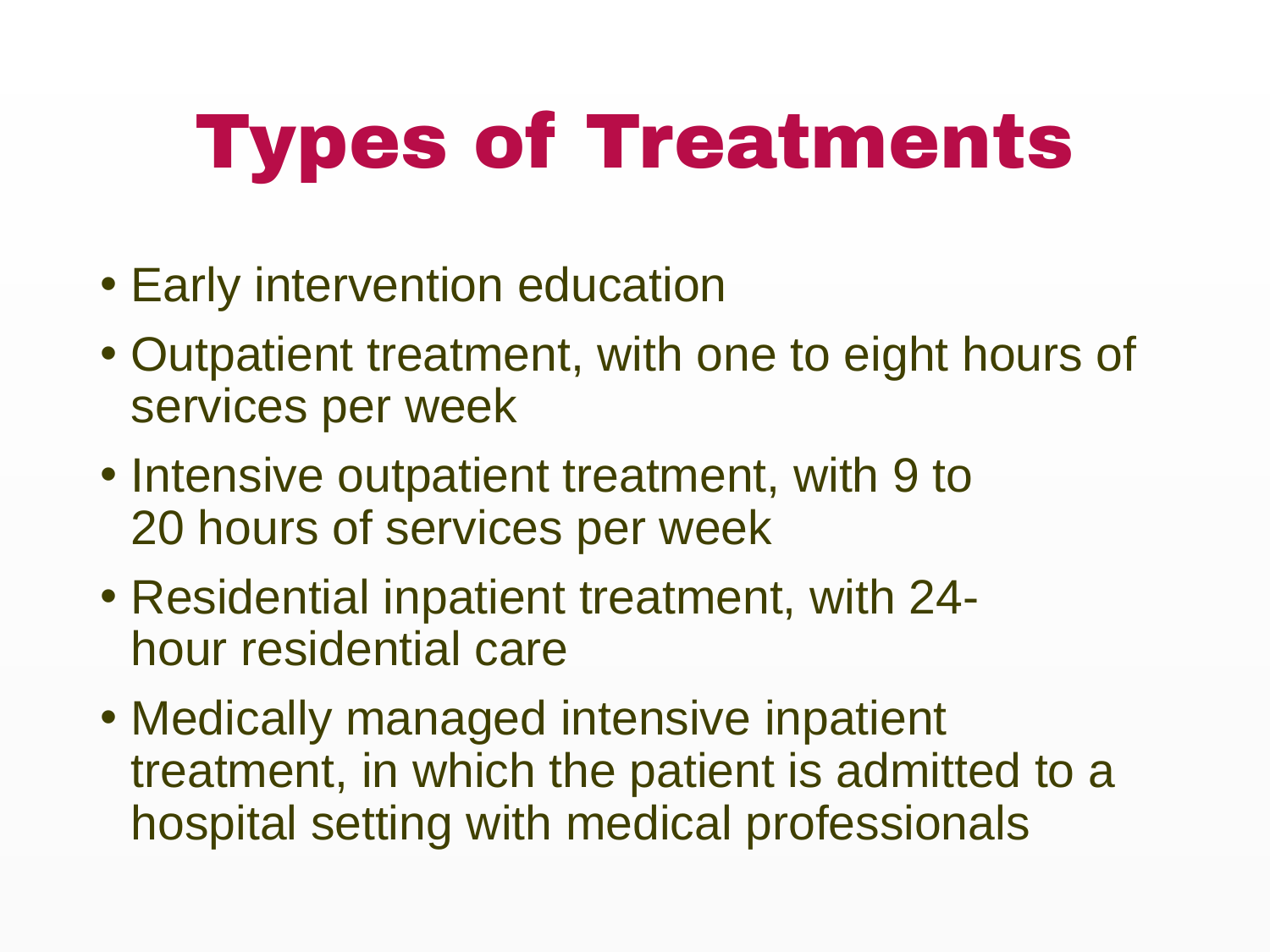

# Types of Treatments
Early intervention education
Outpatient treatment, with one to eight hours of services per week
Intensive outpatient treatment, with 9 to 20 hours of services per week
Residential inpatient treatment, with 24-hour residential care
Medically managed intensive inpatient treatment, in which the patient is admitted to a hospital setting with medical professionals